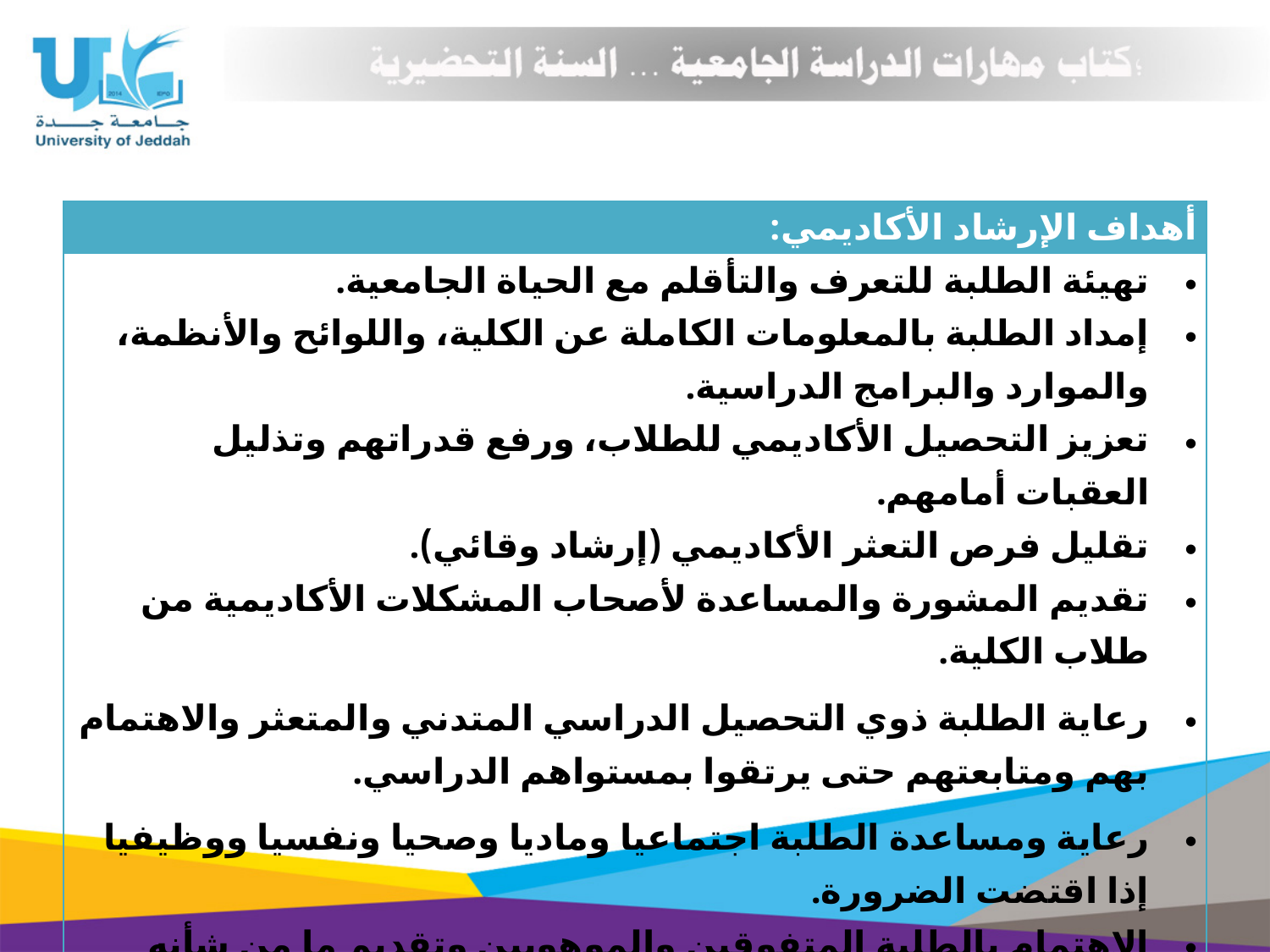

| أهداف الإرشاد الأكاديمي: |
| --- |
| تهيئة الطلبة للتعرف والتأقلم مع الحياة الجامعية. |
| إمداد الطلبة بالمعلومات الكاملة عن الكلية، واللوائح والأنظمة، والموارد والبرامج الدراسية. |
| تعزيز التحصيل الأكاديمي للطلاب، ورفع قدراتهم وتذليل العقبات أمامهم. |
| تقليل فرص التعثر الأكاديمي (إرشاد وقائي). |
| تقديم المشورة والمساعدة لأصحاب المشكلات الأكاديمية من طلاب الكلية. |
| رعاية الطلبة ذوي التحصيل الدراسي المتدني والمتعثر والاهتمام بهم ومتابعتهم حتى يرتقوا بمستواهم الدراسي. |
| رعاية ومساعدة الطلبة اجتماعيا وماديا وصحيا ونفسيا ووظيفيا إذا اقتضت الضرورة. |
| الاهتمام بالطلبة المتفوقين والموهوبين وتقديم ما من شأنه تعزيز قدراتهم ودعم إبداعاتهم. |